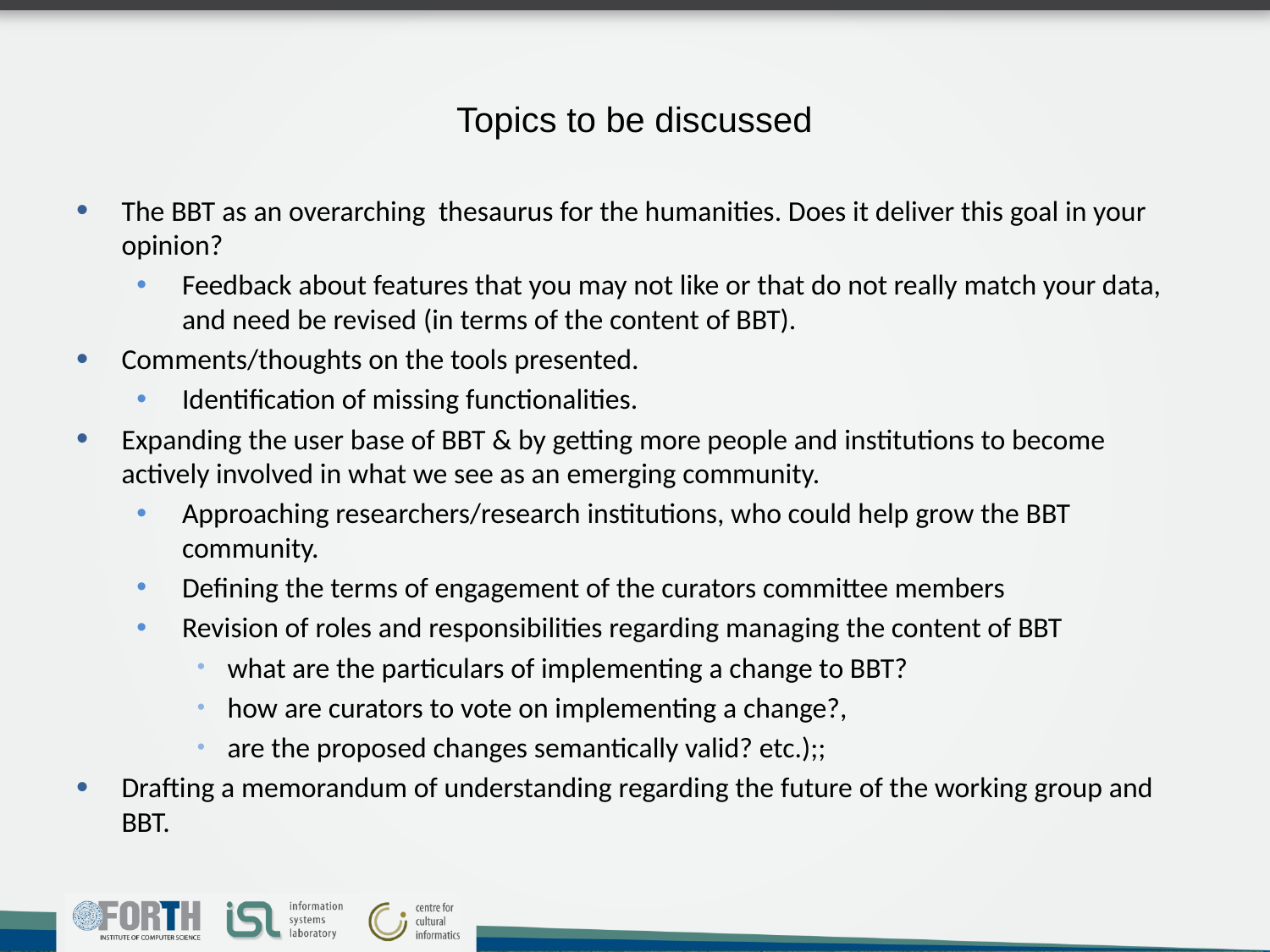

# Topics to be discussed
The BBT as an overarching  thesaurus for the humanities. Does it deliver this goal in your opinion?
Feedback about features that you may not like or that do not really match your data, and need be revised (in terms of the content of BBT).
Comments/thoughts on the tools presented.
Identification of missing functionalities.
Expanding the user base of BBT & by getting more people and institutions to become actively involved in what we see as an emerging community.
Approaching researchers/research institutions, who could help grow the BBT community.
Defining the terms of engagement of the curators committee members
Revision of roles and responsibilities regarding managing the content of BBT
what are the particulars of implementing a change to BBT?
how are curators to vote on implementing a change?,
are the proposed changes semantically valid? etc.);;
Drafting a memorandum of understanding regarding the future of the working group and BBT.